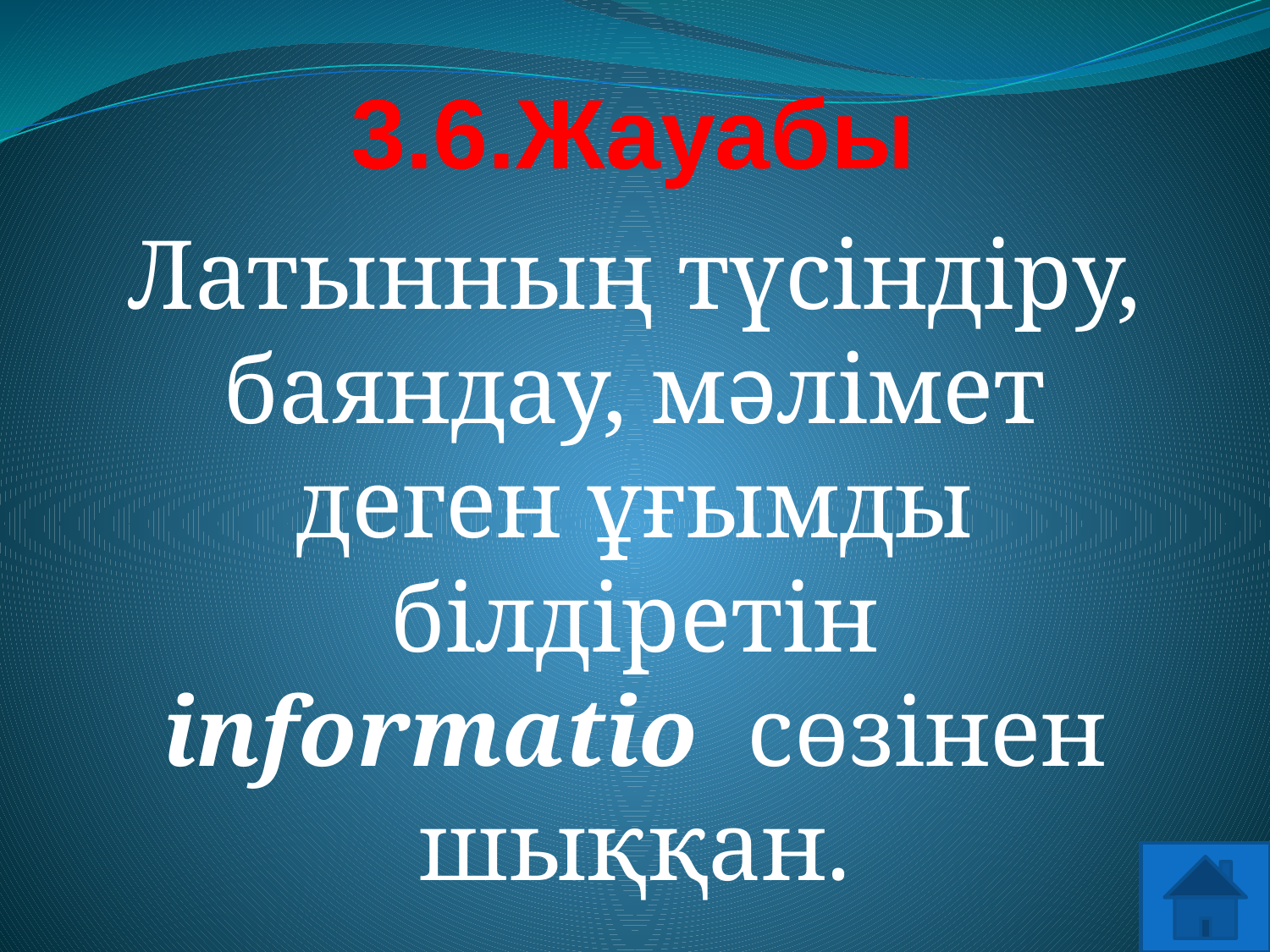

# 3.6.Жауабы
Латынның түсіндіру, баяндау, мәлімет деген ұғымды білдіретін informatio  сөзінен шыққан.